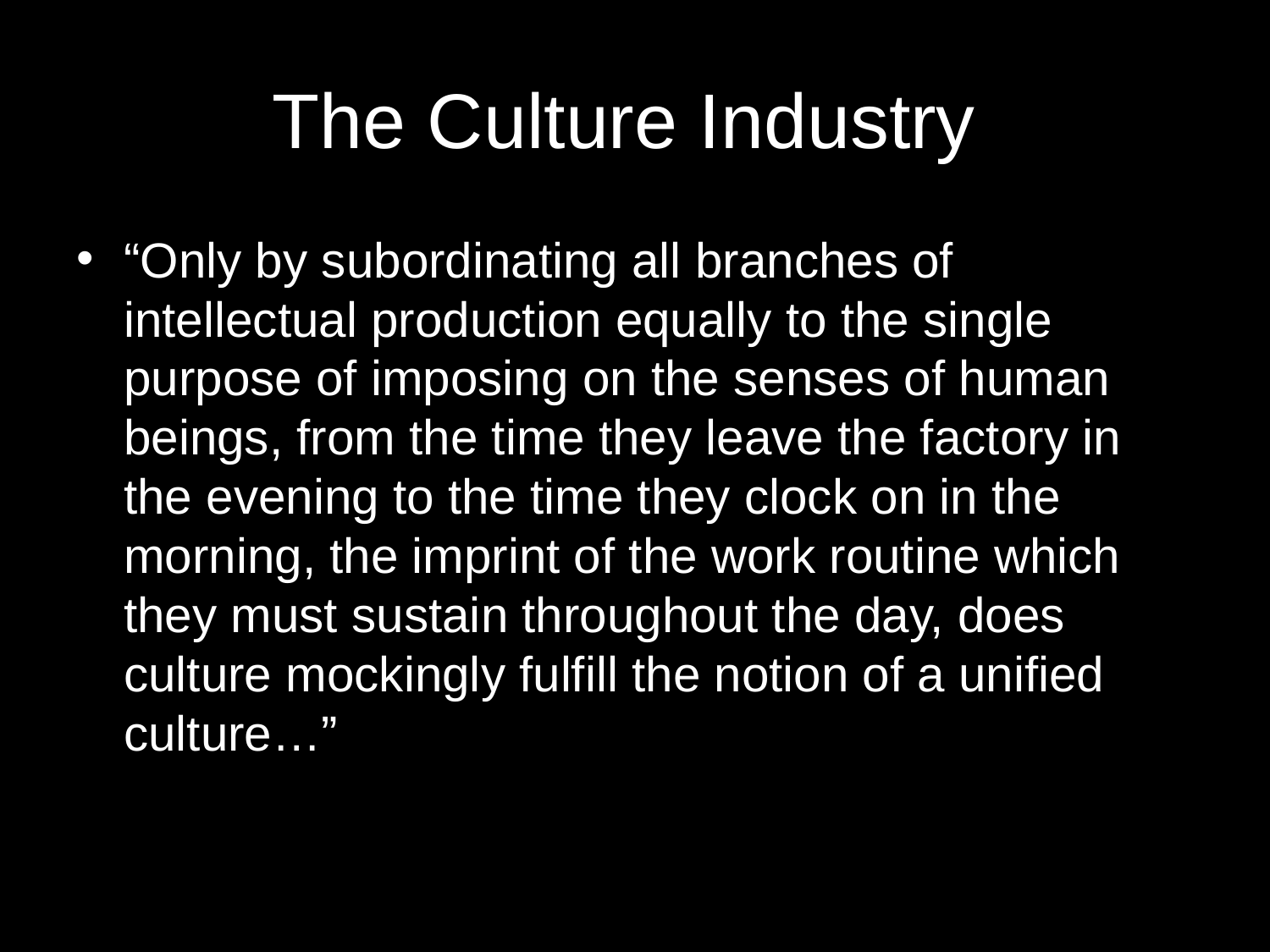

# The Culture Industry
“Only by subordinating all branches of intellectual production equally to the single purpose of imposing on the senses of human beings, from the time they leave the factory in the evening to the time they clock on in the morning, the imprint of the work routine which they must sustain throughout the day, does culture mockingly fulfill the notion of a unified culture…”